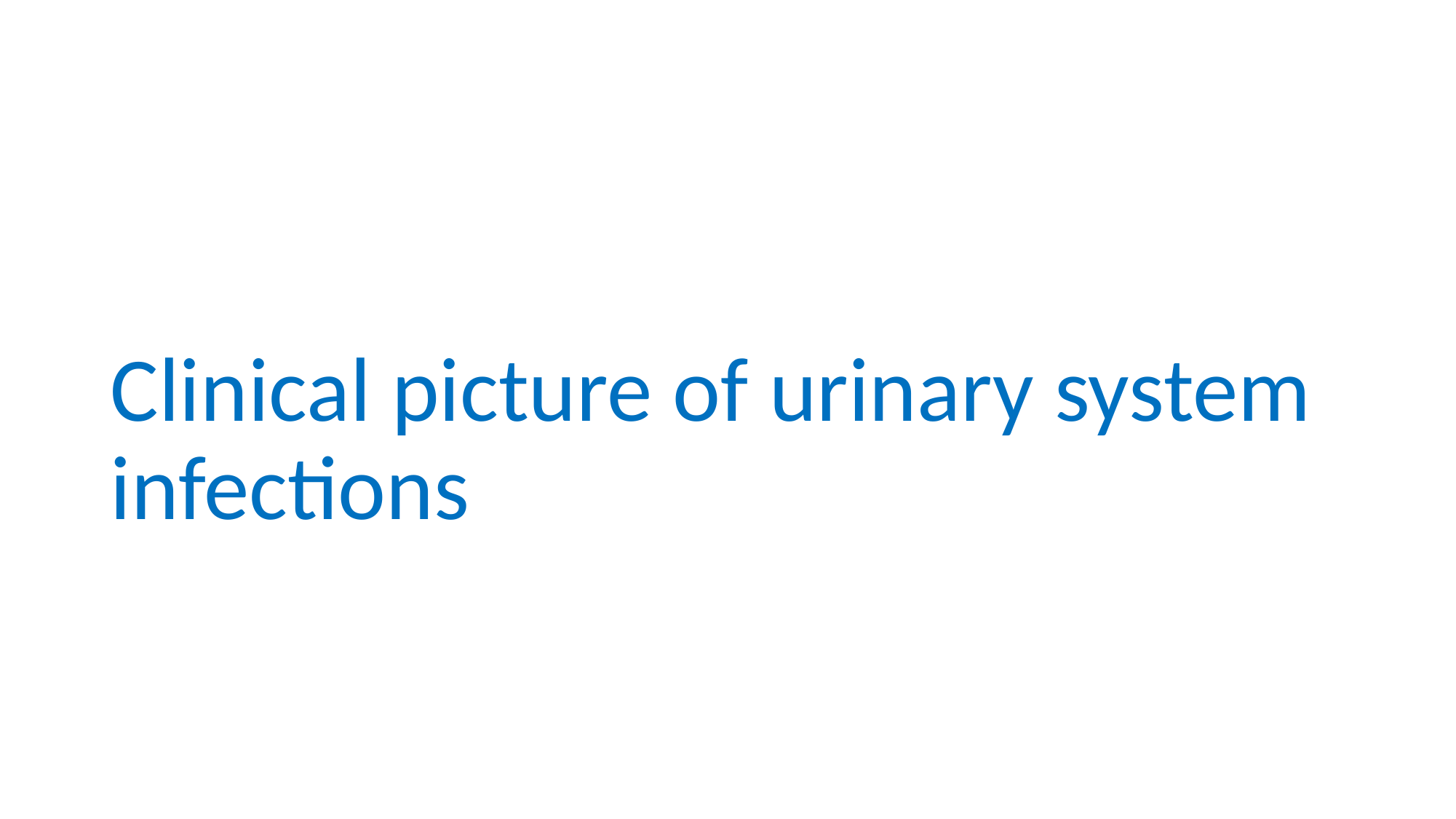

# Clinical picture of urinary system infections